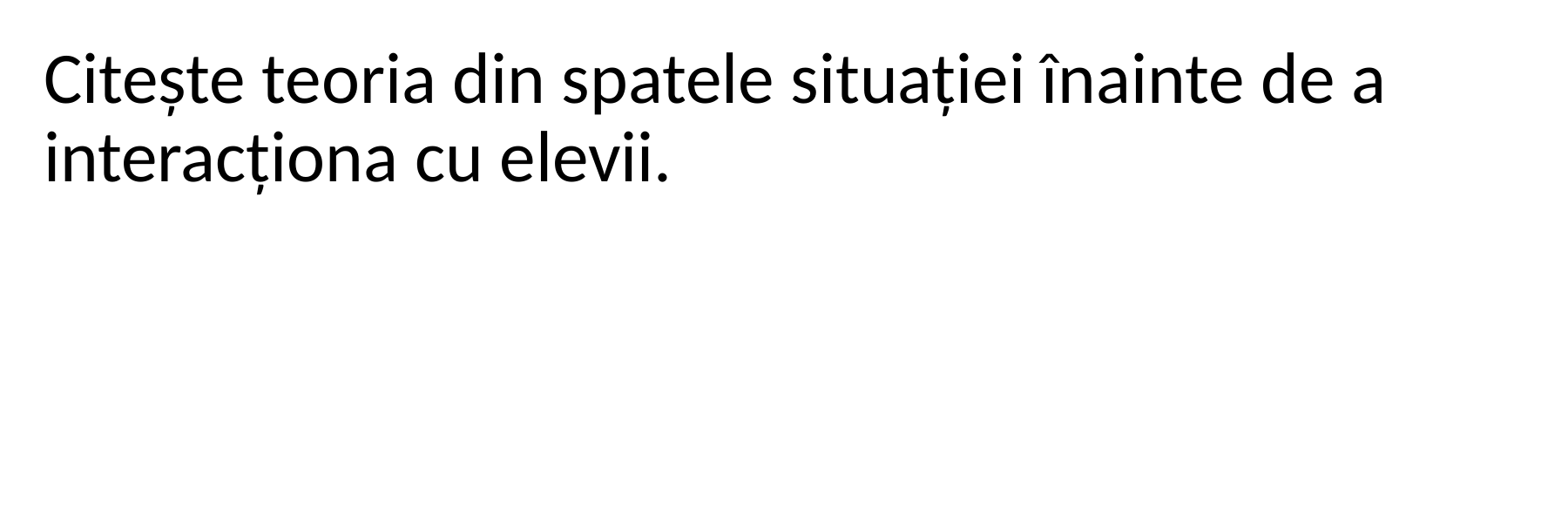

Citește teoria din spatele situației înainte de a interacționa cu elevii.